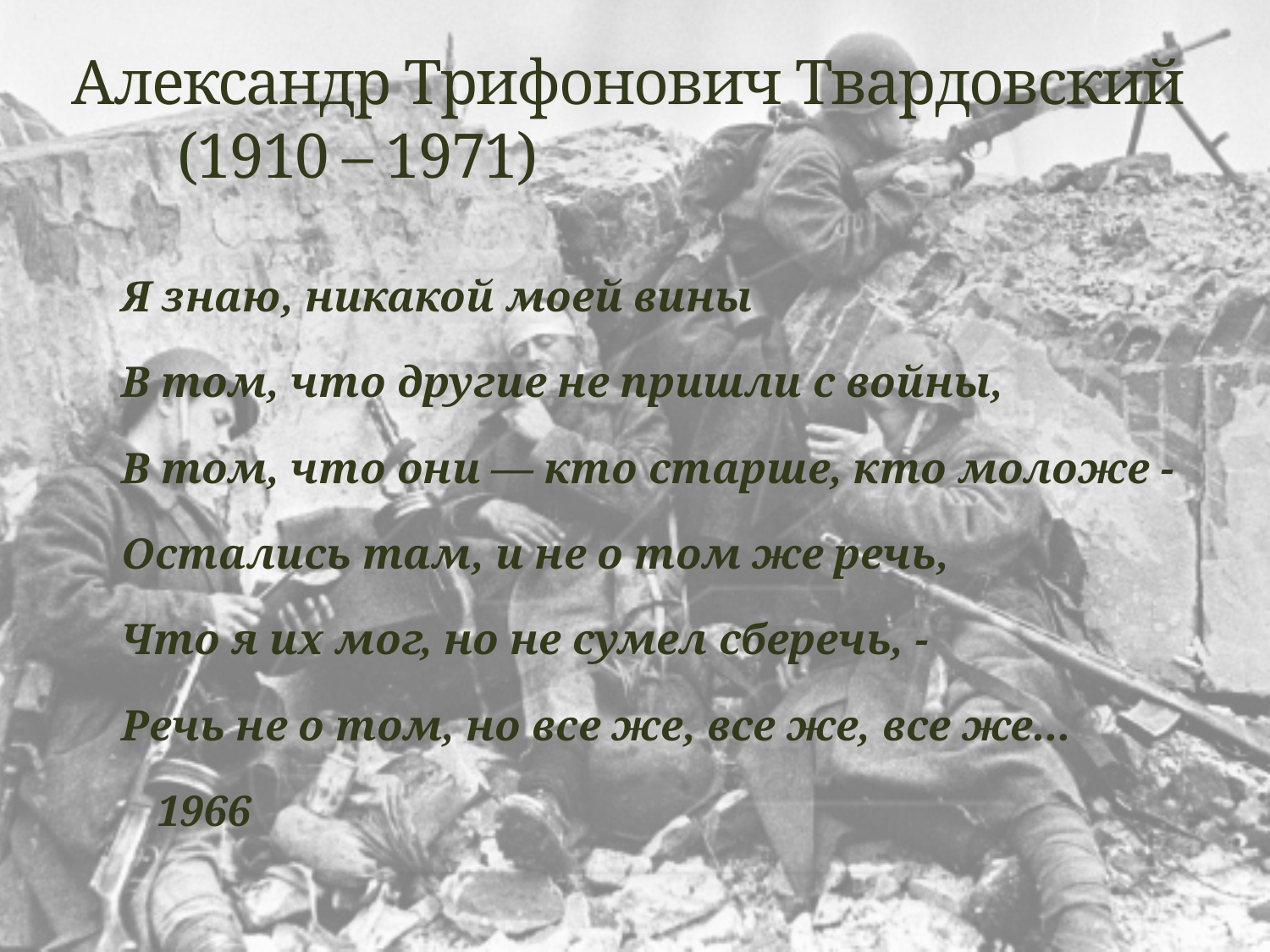

# Александр Трифонович Твардовский (1910 – 1971)
Я знаю, никакой моей вины
В том, что другие не пришли с войны,
В том, что они — кто старше, кто моложе -
Остались там, и не о том же речь,
Что я их мог, но не сумел сберечь, -
Речь не о том, но все же, все же, все же...
								1966